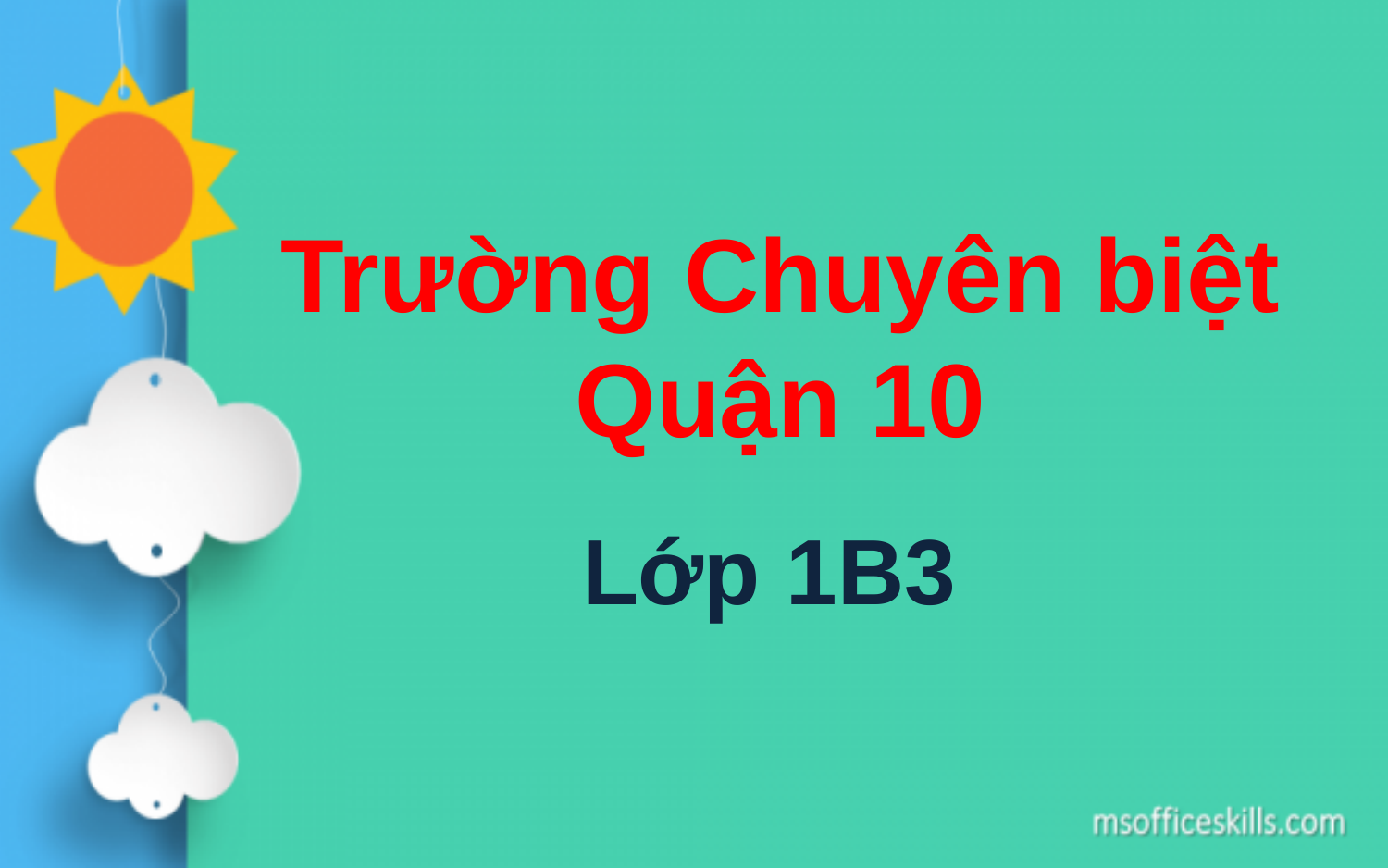

# Trường Chuyên biệt Quận 10
Lớp 1B3